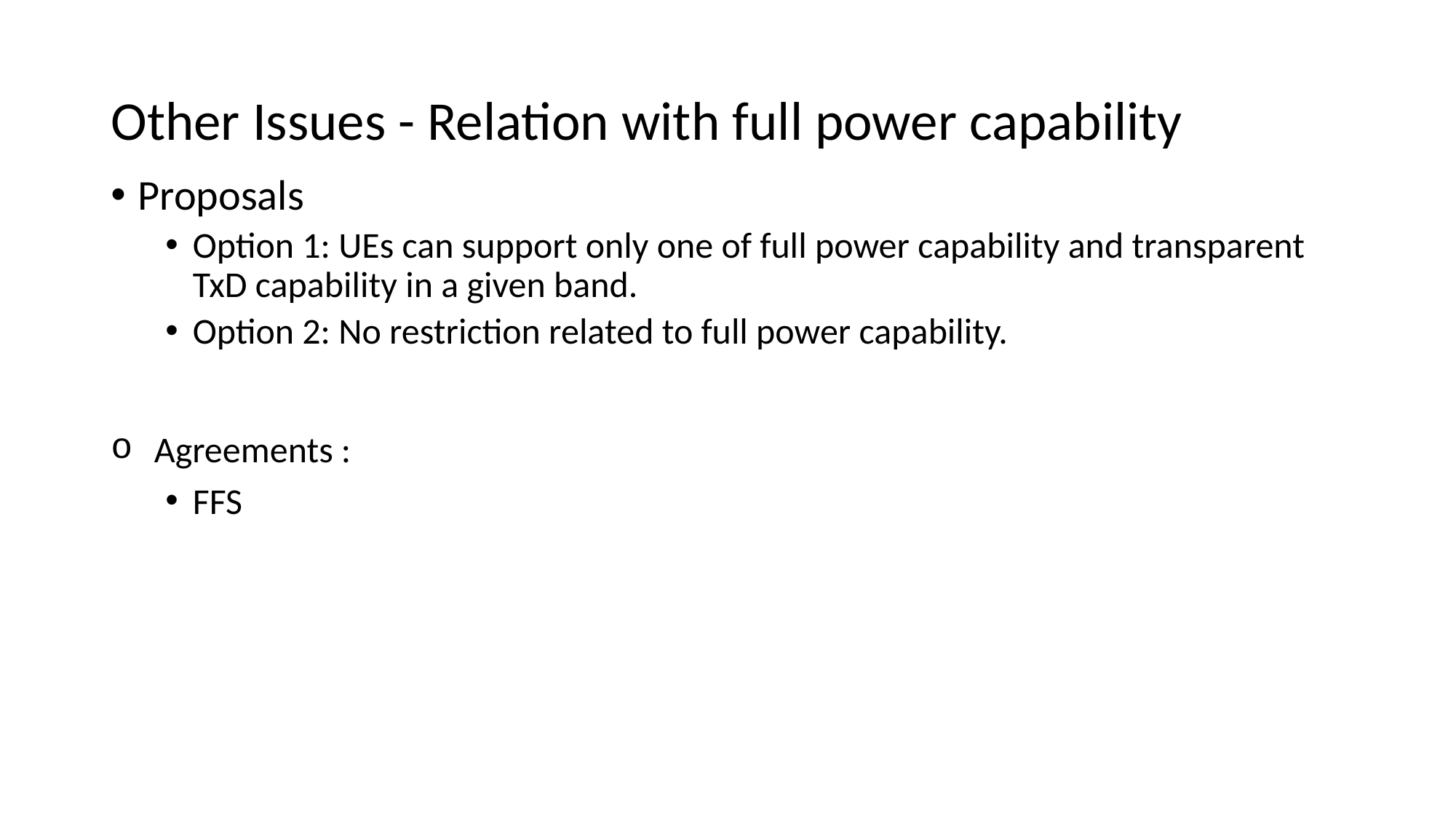

# Other Issues - Relation with full power capability
Proposals
Option 1: UEs can support only one of full power capability and transparent TxD capability in a given band.
Option 2: No restriction related to full power capability.

Agreements :
FFS